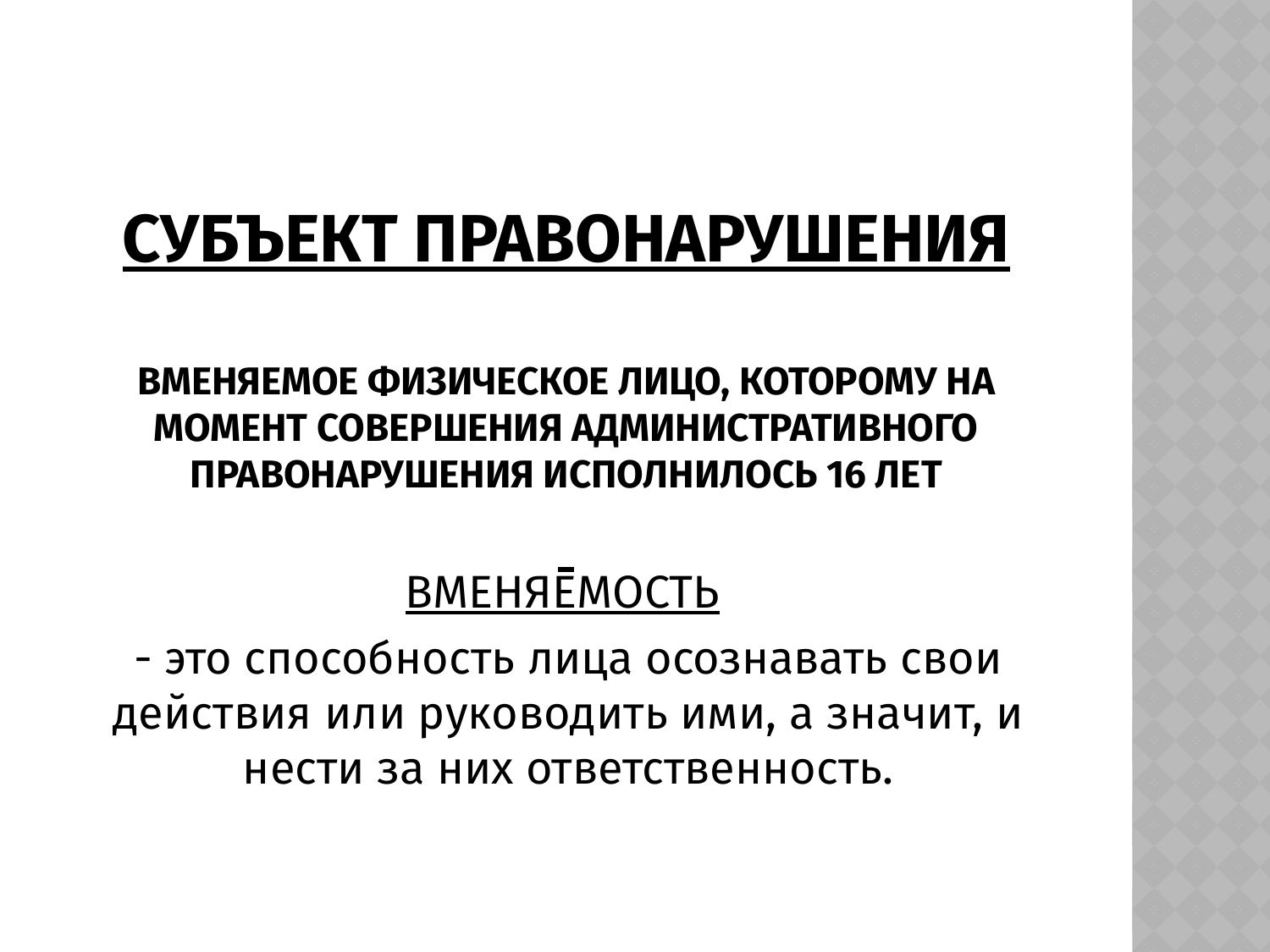

# Субъект правонарушения вменяемое физическое лицо, которому на момент совершения административного правонарушения исполнилось 16 лет
ВМЕНЯЕМОСТЬ
- это способность лица осознавать свои действия или руководить ими, а значит, и нести за них ответственность.